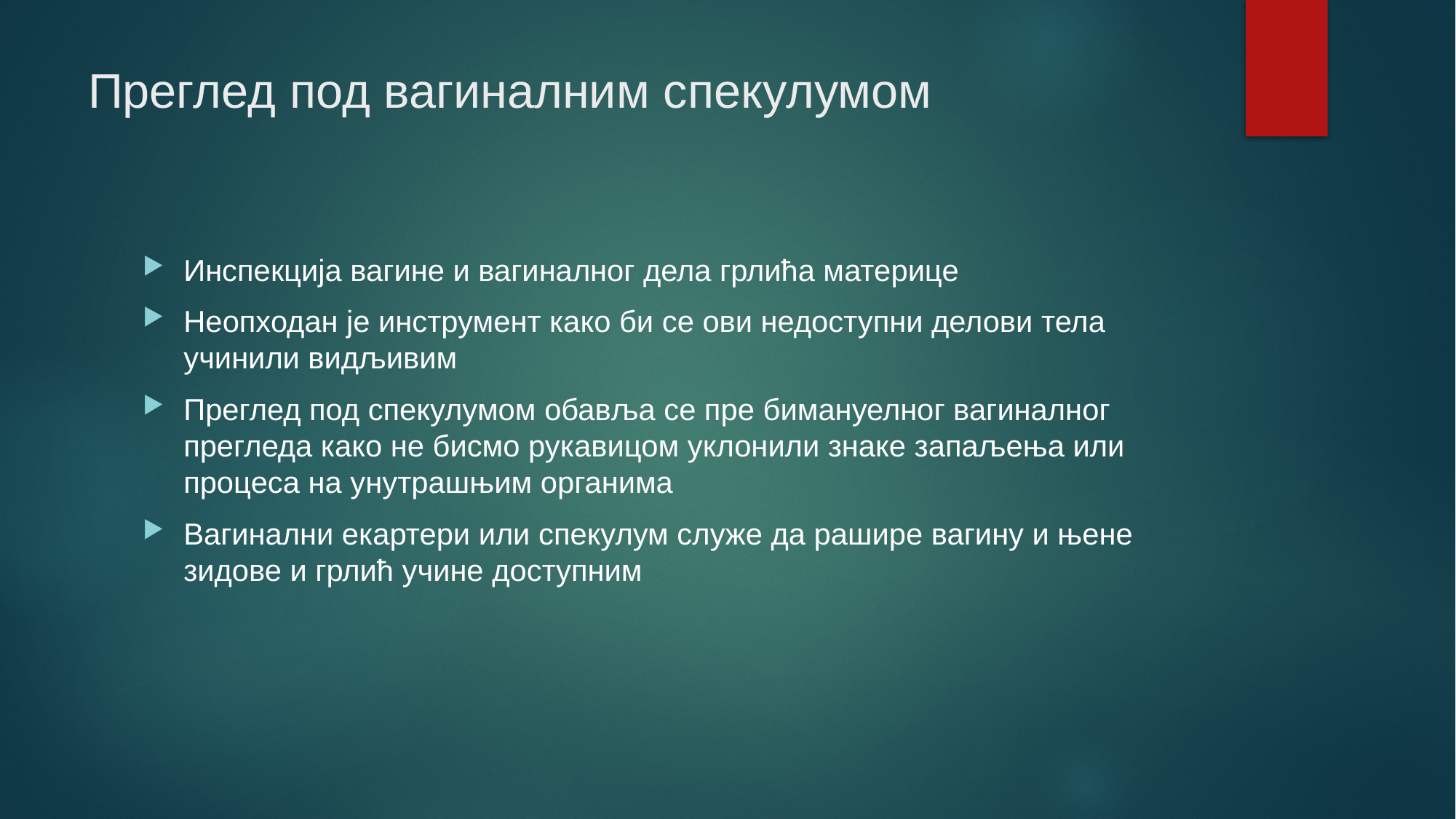

# Преглед под вагиналним спекулумом
Инспекција вагине и вагиналног дела грлића материце
Неопходан је инструмент како би се ови недоступни делови тела учинили видљивим
Преглед под спекулумом обавља се пре бимануелног вагиналног прегледа како не бисмо рукавицом уклонили знаке запаљења или процеса на унутрашњим органима
Вагинални екартери или спекулум служе да рашире вагину и њене зидове и грлић учине доступним